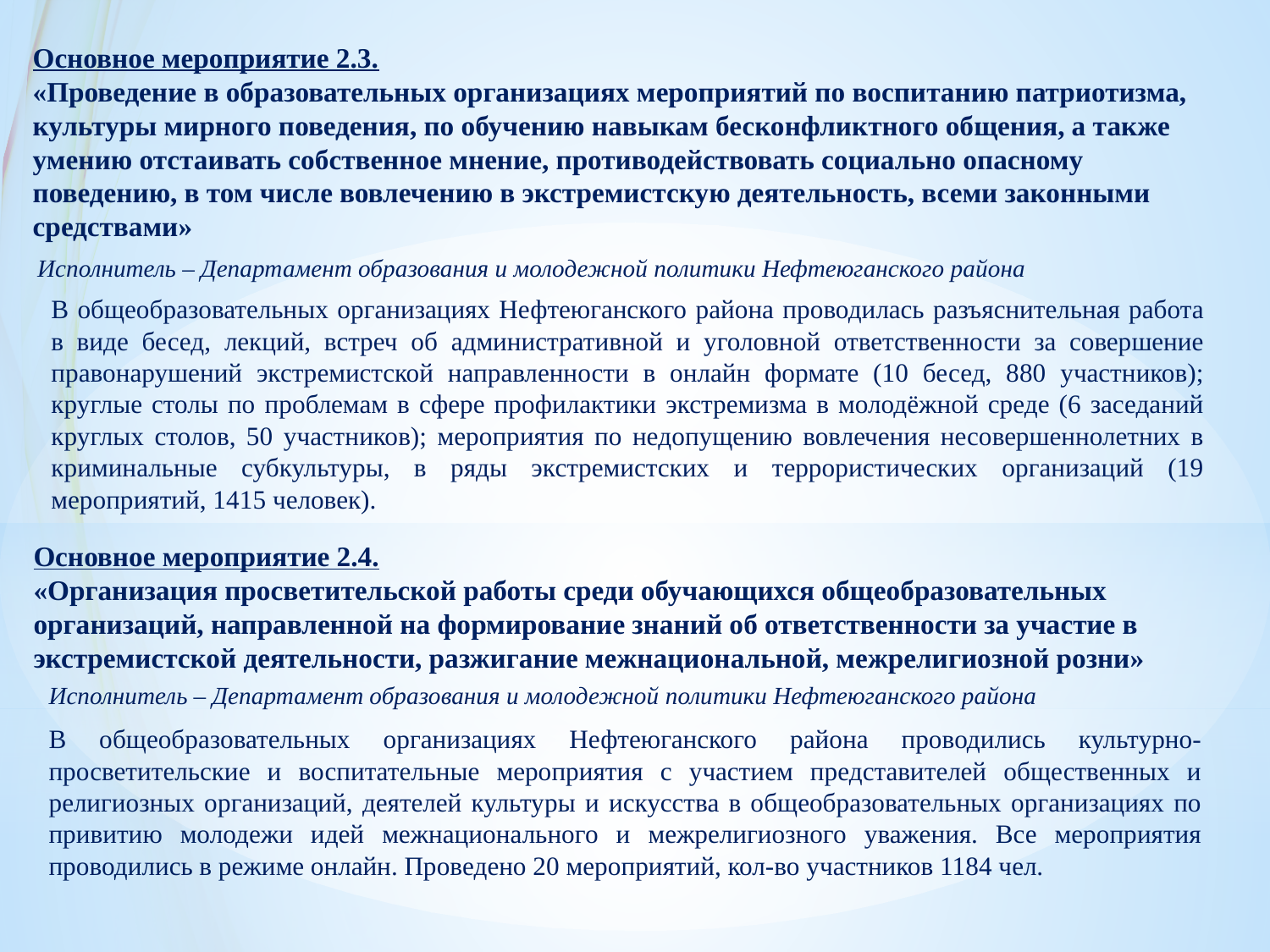

Основное мероприятие 2.3.
«Проведение в образовательных организациях мероприятий по воспитанию патриотизма, культуры мирного поведения, по обучению навыкам бесконфликтного общения, а также умению отстаивать собственное мнение, противодействовать социально опасному поведению, в том числе вовлечению в экстремистскую деятельность, всеми законными средствами»
Исполнитель – Департамент образования и молодежной политики Нефтеюганского района
В общеобразовательных организациях Нефтеюганского района проводилась разъяснительная работа в виде бесед, лекций, встреч об административной и уголовной ответственности за совершение правонарушений экстремистской направленности в онлайн формате (10 бесед, 880 участников); круглые столы по проблемам в сфере профилактики экстремизма в молодёжной среде (6 заседаний круглых столов, 50 участников); мероприятия по недопущению вовлечения несовершеннолетних в криминальные субкультуры, в ряды экстремистских и террористических организаций (19 мероприятий, 1415 человек).
Основное мероприятие 2.4.
«Организация просветительской работы среди обучающихся общеобразовательных организаций, направленной на формирование знаний об ответственности за участие в экстремистской деятельности, разжигание межнациональной, межрелигиозной розни»
Исполнитель – Департамент образования и молодежной политики Нефтеюганского района
В общеобразовательных организациях Нефтеюганского района проводились культурно-просветительские и воспитательные мероприятия с участием представителей общественных и религиозных организаций, деятелей культуры и искусства в общеобразовательных организациях по привитию молодежи идей межнационального и межрелигиозного уважения. Все мероприятия проводились в режиме онлайн. Проведено 20 мероприятий, кол-во участников 1184 чел.